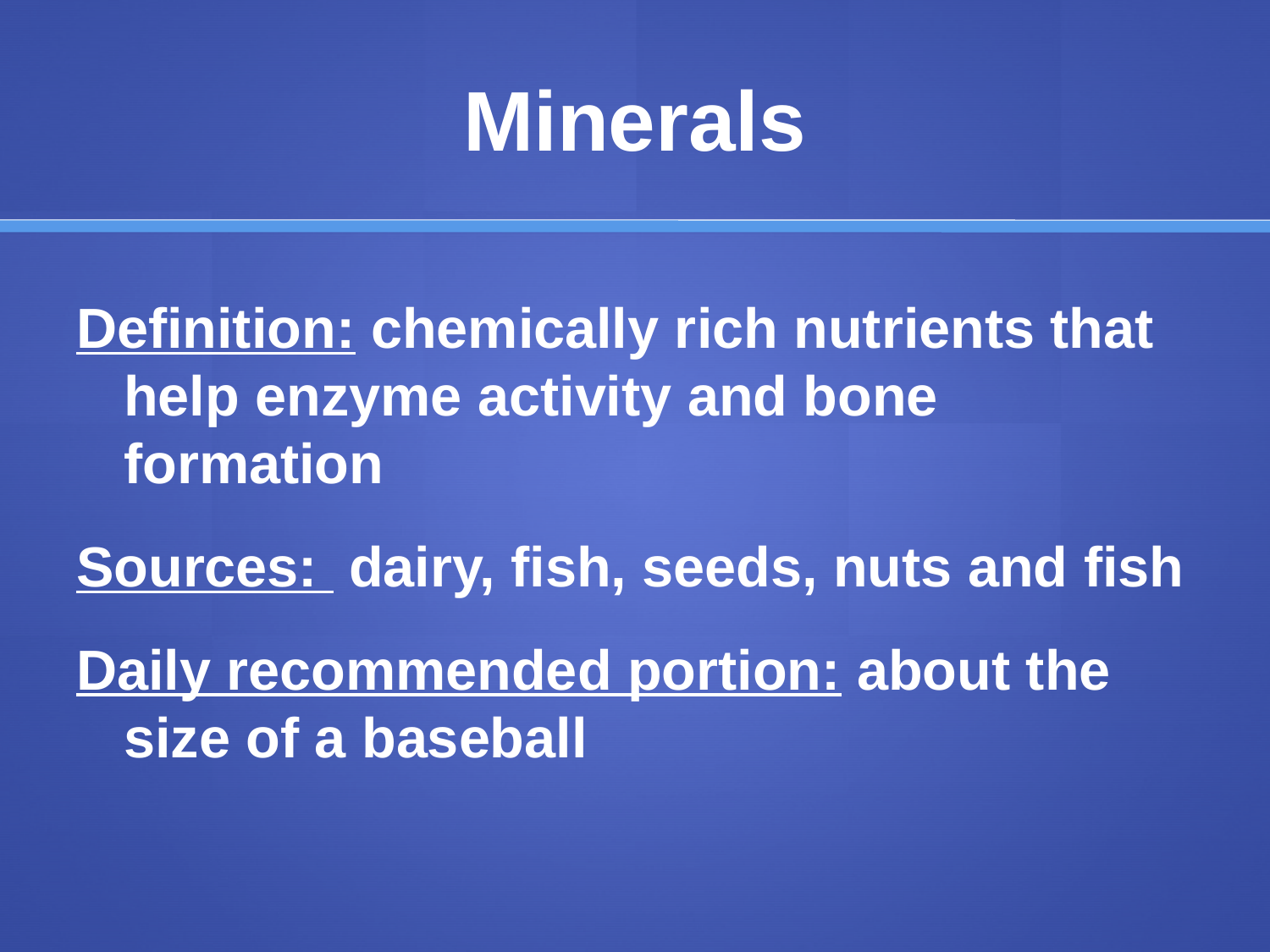

# Minerals
Definition: chemically rich nutrients that help enzyme activity and bone formation
Sources:  dairy, fish, seeds, nuts and fish
Daily recommended portion: about the size of a baseball